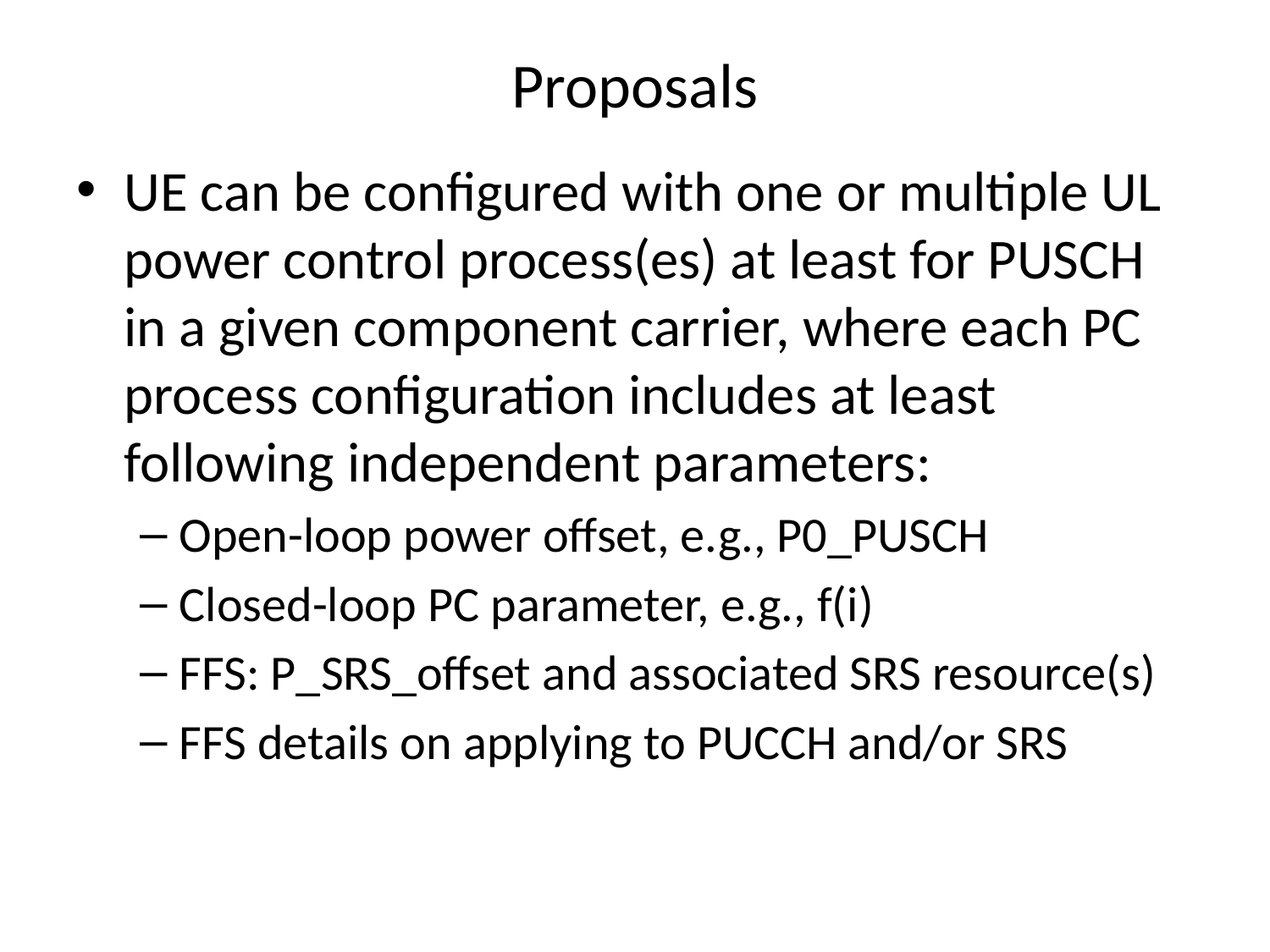

# Proposals
UE can be configured with one or multiple UL power control process(es) at least for PUSCH in a given component carrier, where each PC process configuration includes at least following independent parameters:
Open-loop power offset, e.g., P0_PUSCH
Closed-loop PC parameter, e.g., f(i)
FFS: P_SRS_offset and associated SRS resource(s)
FFS details on applying to PUCCH and/or SRS